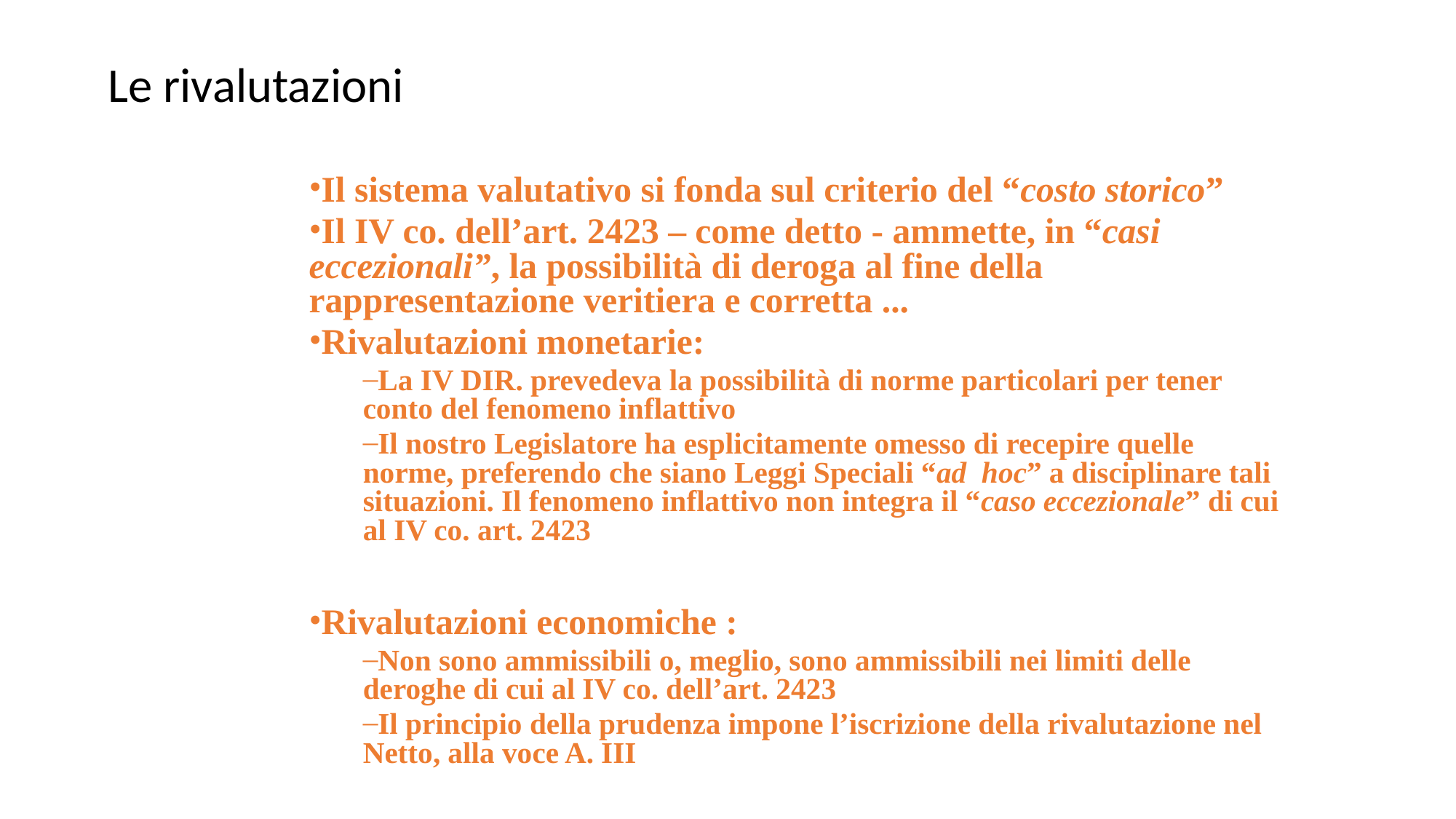

# Le rivalutazioni
Il sistema valutativo si fonda sul criterio del “costo storico”
Il IV co. dell’art. 2423 – come detto - ammette, in “casi eccezionali”, la possibilità di deroga al fine della rappresentazione veritiera e corretta ...
Rivalutazioni monetarie:
La IV DIR. prevedeva la possibilità di norme particolari per tener conto del fenomeno inflattivo
Il nostro Legislatore ha esplicitamente omesso di recepire quelle norme, preferendo che siano Leggi Speciali “ad  hoc” a disciplinare tali situazioni. Il fenomeno inflattivo non integra il “caso eccezionale” di cui al IV co. art. 2423

Rivalutazioni economiche :
Non sono ammissibili o, meglio, sono ammissibili nei limiti delle deroghe di cui al IV co. dell’art. 2423
Il principio della prudenza impone l’iscrizione della rivalutazione nel Netto, alla voce A. III